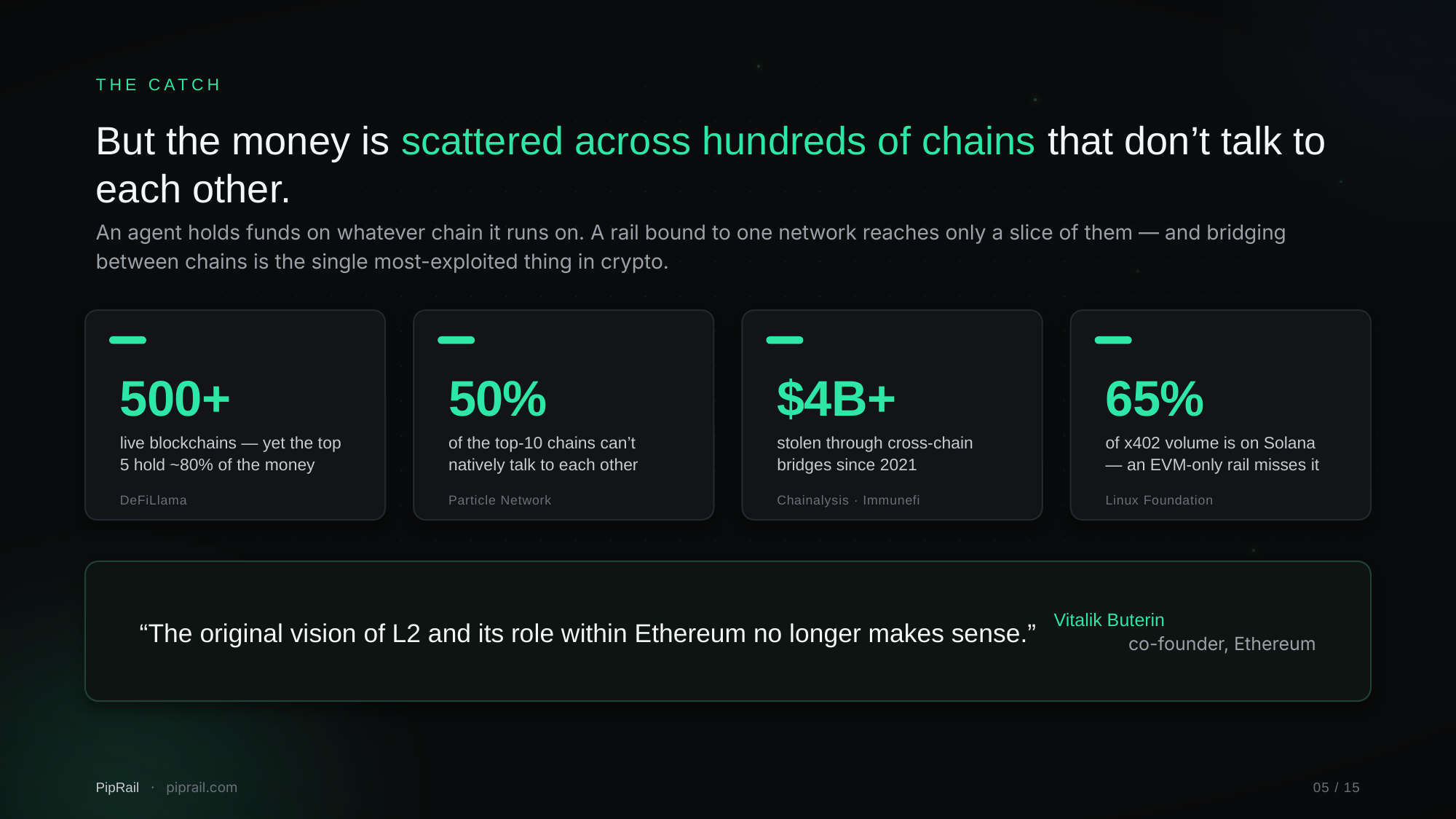

THE CATCH
But the money is scattered across hundreds of chains that don’t talk to each other.
An agent holds funds on whatever chain it runs on. A rail bound to one network reaches only a slice of them — and bridging between chains is the single most-exploited thing in crypto.

500+
50%
$4B+
65%
live blockchains — yet the top 5 hold ~80% of the money
of the top-10 chains can’t natively talk to each other
stolen through cross-chain bridges since 2021
of x402 volume is on Solana — an EVM-only rail misses it
DeFiLlama
Particle Network
Chainalysis · Immunefi
Linux Foundation

“The original vision of L2 and its role within Ethereum no longer makes sense.”
Vitalik Buterin
co-founder, Ethereum
PipRail   ·   piprail.com
05 / 15